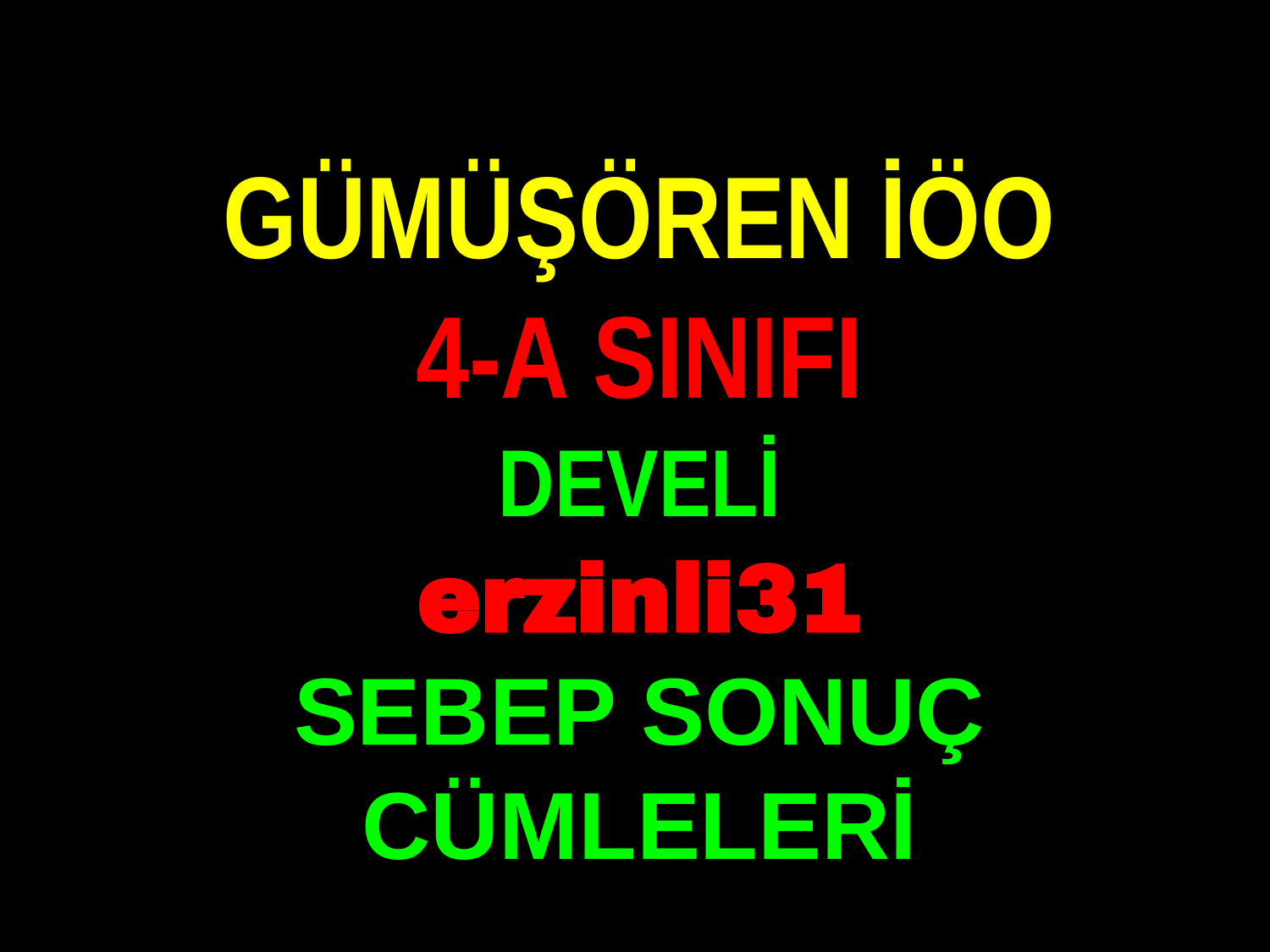

GÜMÜŞÖREN İÖO
4-A SINIFI
DEVELİ
erzinli31
SEBEP SONUÇ CÜMLELERİ